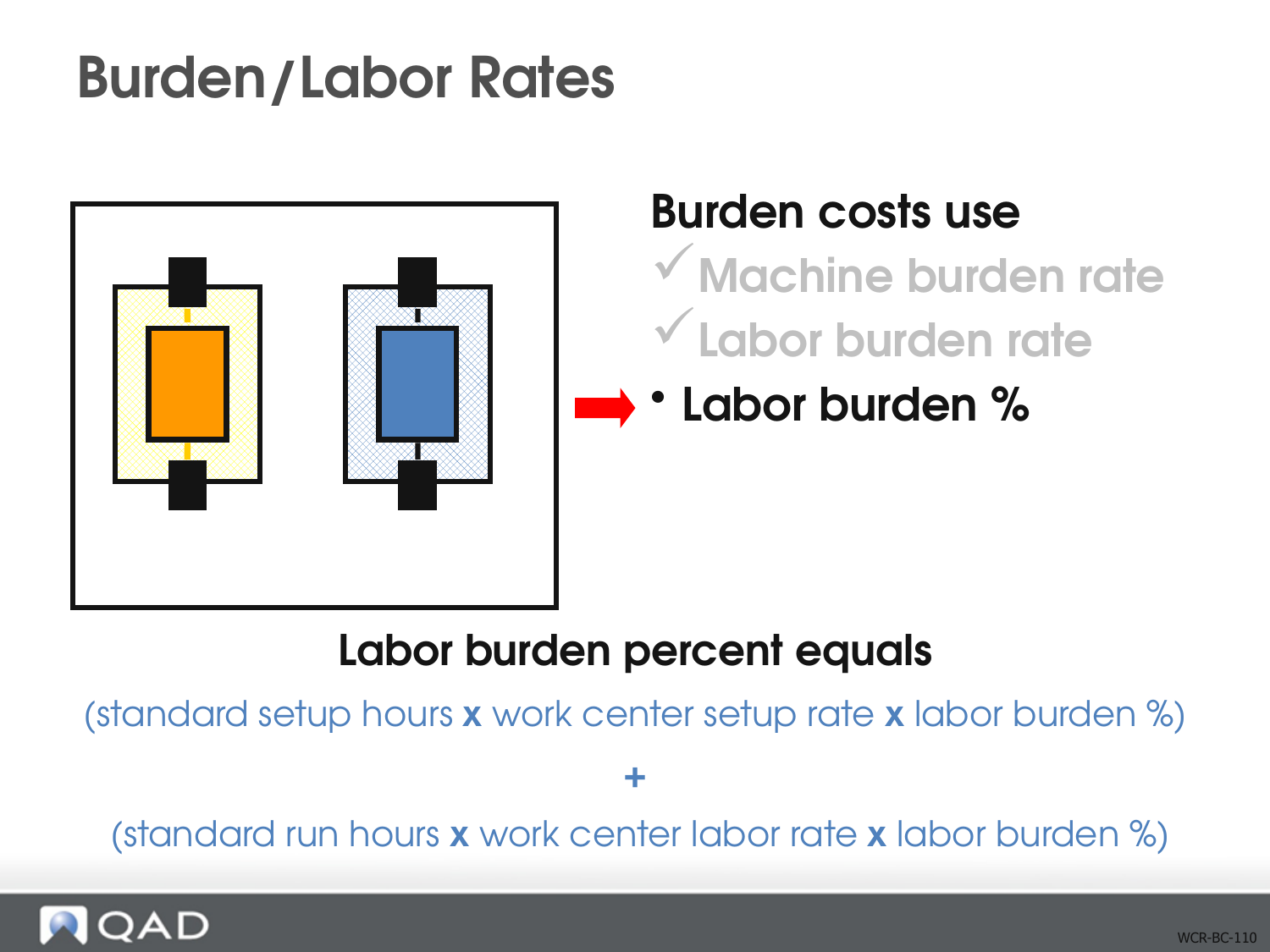

# Burden/Labor Rates
Burden costs use
Machine burden rate
Labor burden rate
Labor burden %

Labor burden percent equals
(standard setup hours x work center setup rate x labor burden %)
+
 (standard run hours x work center labor rate x labor burden %)
WCR-BC-110